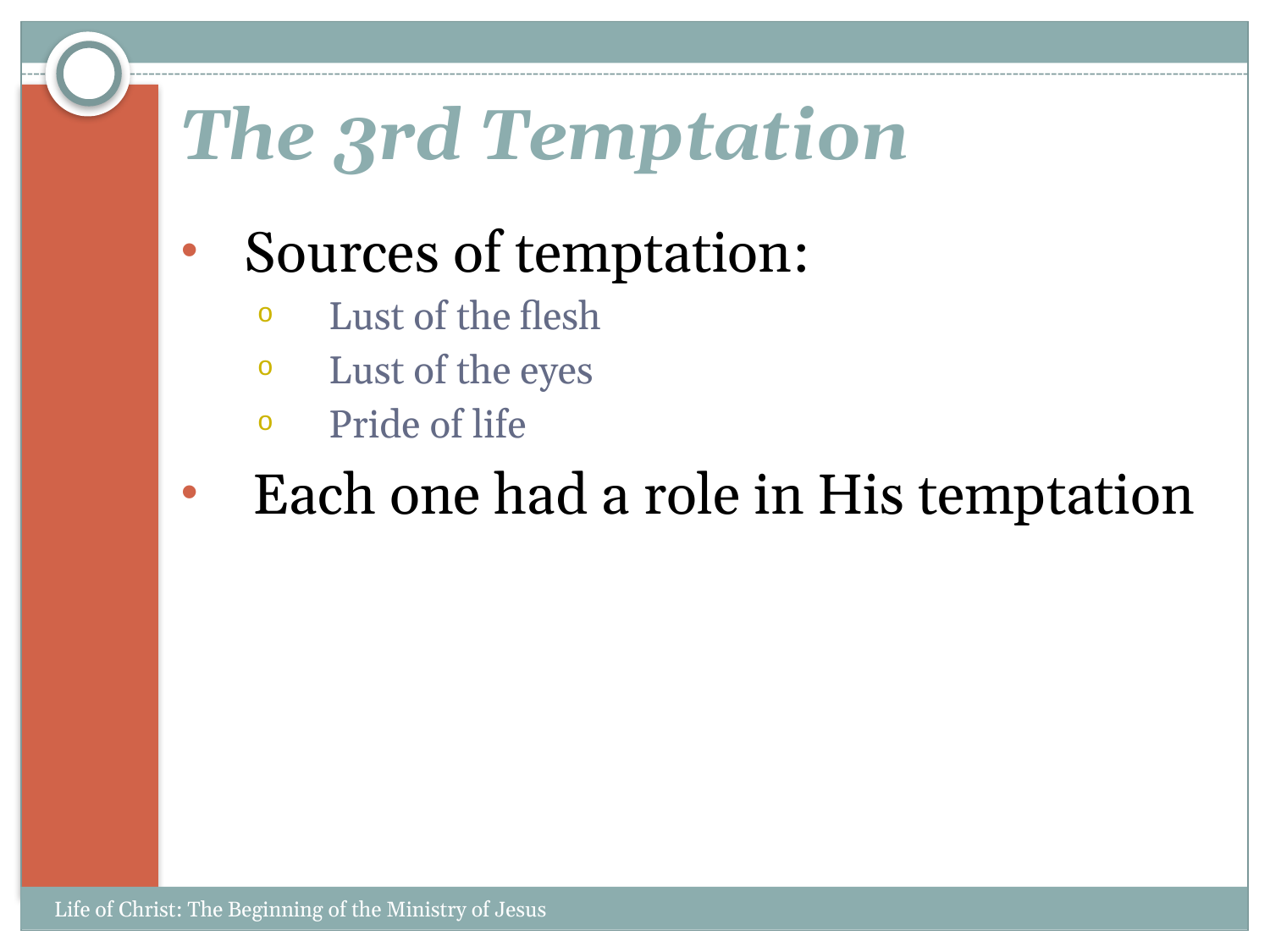

# The 3rd Temptation
Sources of temptation:
Lust of the flesh
Lust of the eyes
Pride of life
Each one had a role in His temptation
Life of Christ: The Beginning of the Ministry of Jesus